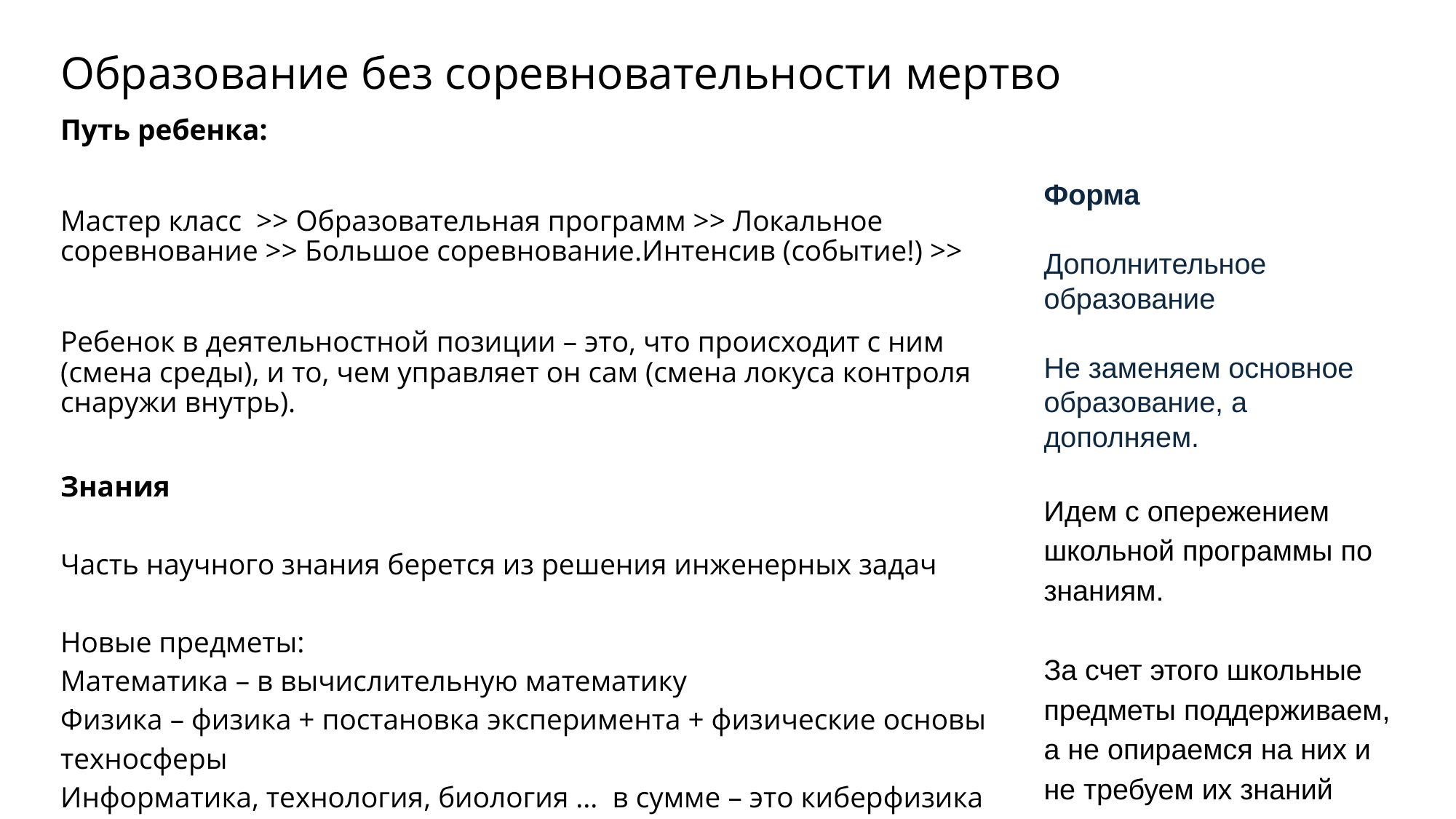

# Образование без соревновательности мертво
Путь ребенка:

Мастер класс  >> Образовательная программ >> Локальное соревнование >> Большое соревнование.Интенсив (событие!) >>

Ребенок в деятельностной позиции – это, что происходит с ним (смена среды), и то, чем управляет он сам (смена локуса контроля снаружи внутрь).

Знания

Часть научного знания берется из решения инженерных задач

Новые предметы:
Математика – в вычислительную математику
Физика – физика + постановка эксперимента + физические основы техносферы
Информатика, технология, биология …  в сумме – это киберфизика
Форма

Дополнительное образование

Не заменяем основное образование, а дополняем.

Идем с опережением школьной программы по знаниям.

За счет этого школьные предметы поддерживаем, а не опираемся на них и не требуем их знаний